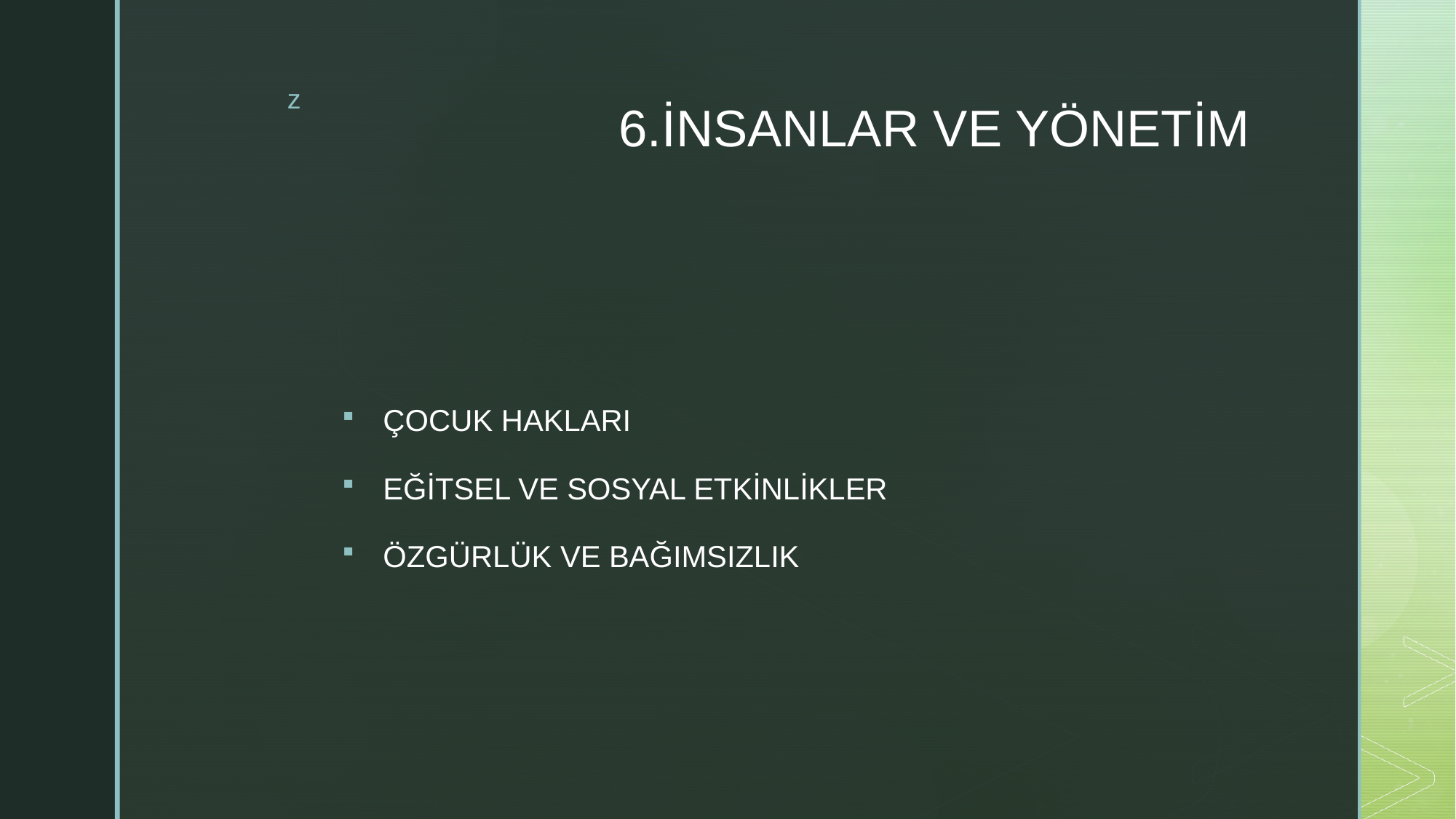

# 6.İNSANLAR VE YÖNETİM
ÇOCUK HAKLARI
EĞİTSEL VE SOSYAL ETKİNLİKLER
ÖZGÜRLÜK VE BAĞIMSIZLIK